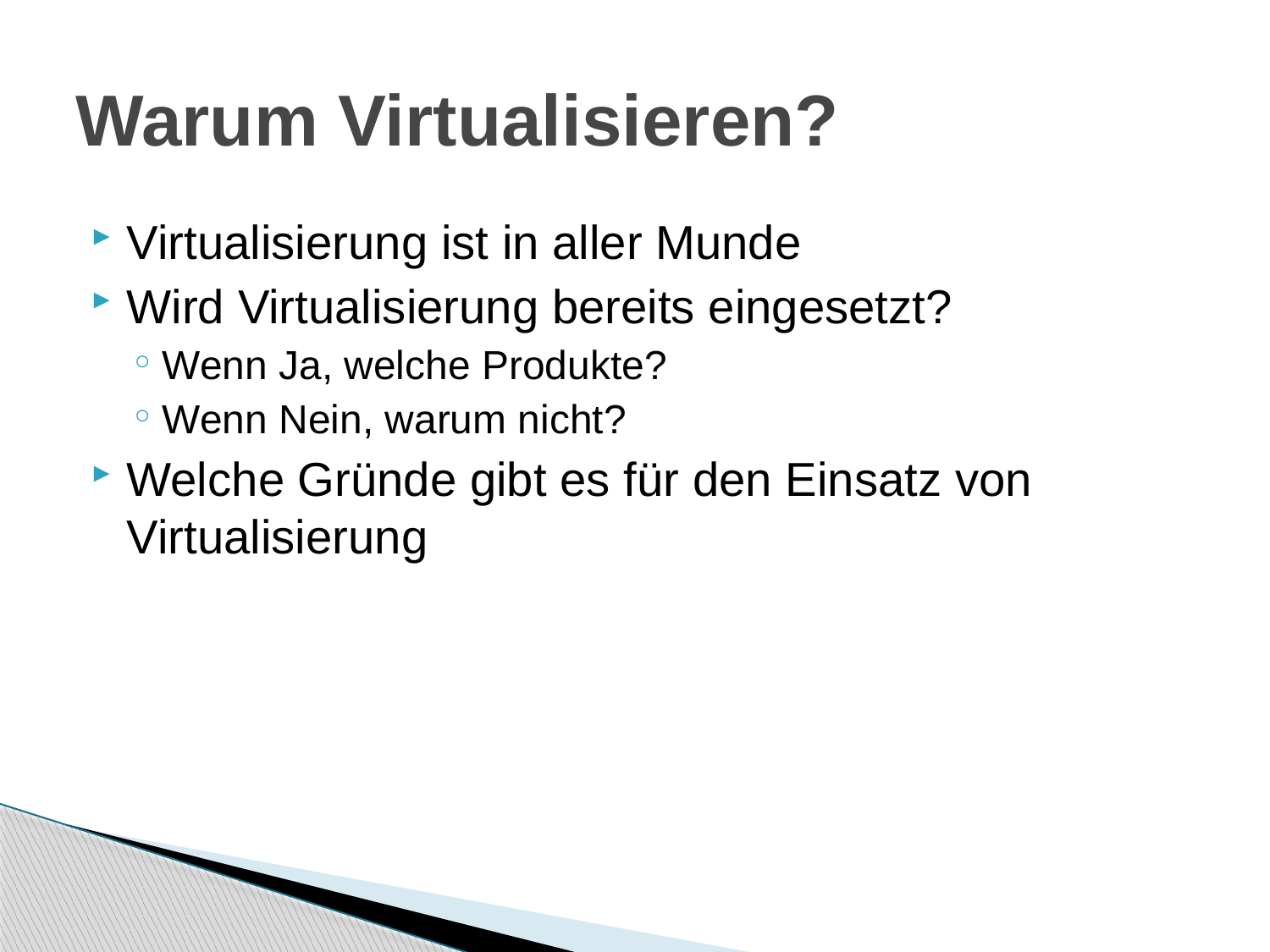

# Warum Virtualisieren?
Virtualisierung ist in aller Munde
Wird Virtualisierung bereits eingesetzt?
Wenn Ja, welche Produkte?
Wenn Nein, warum nicht?
Welche Gründe gibt es für den Einsatz von Virtualisierung